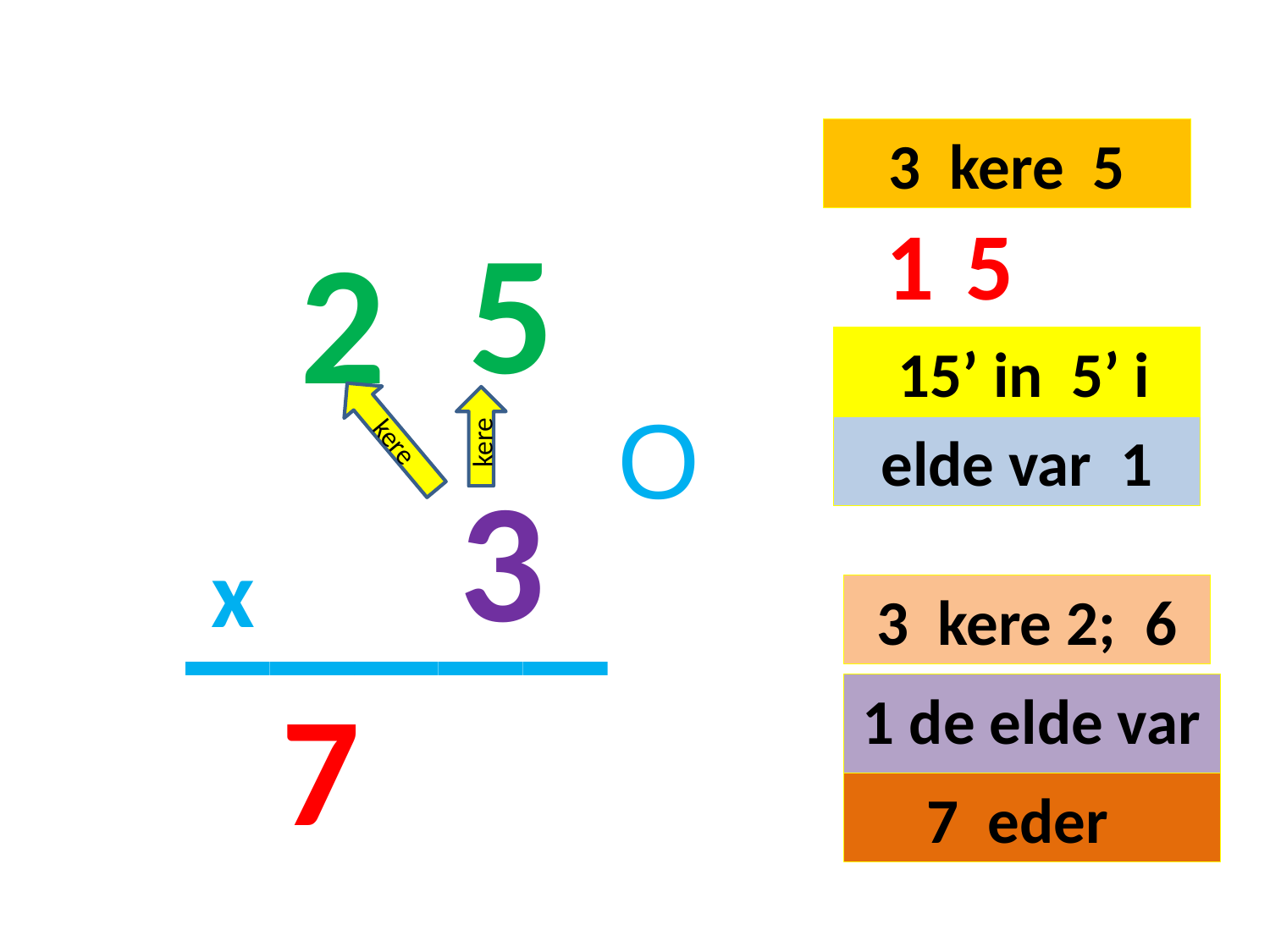

3  kere  5
5
1
5
2
#

 15’ in  5’ i
kere
kere
O
elde var  1

3
_____

x
3  kere 2;  6
7
1 de elde var
7  eder